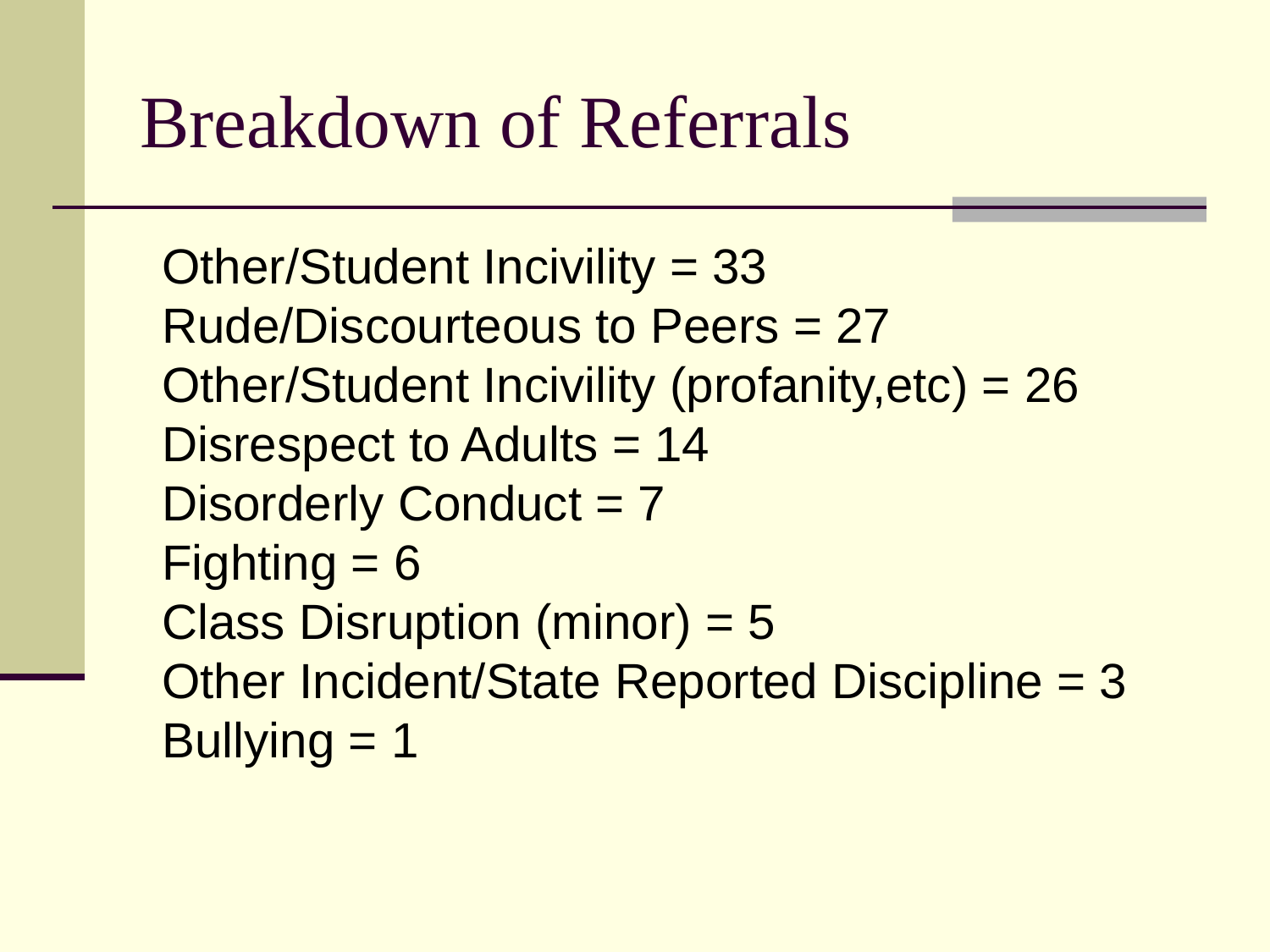

# Breakdown of Referrals
Other/Student Incivility = 33
Rude/Discourteous to Peers = 27
Other/Student Incivility (profanity,etc) = 26
Disrespect to Adults = 14
Disorderly Conduct = 7
Fighting = 6
Class Disruption (minor) = 5
Other Incident/State Reported Discipline = 3
Bullying = 1